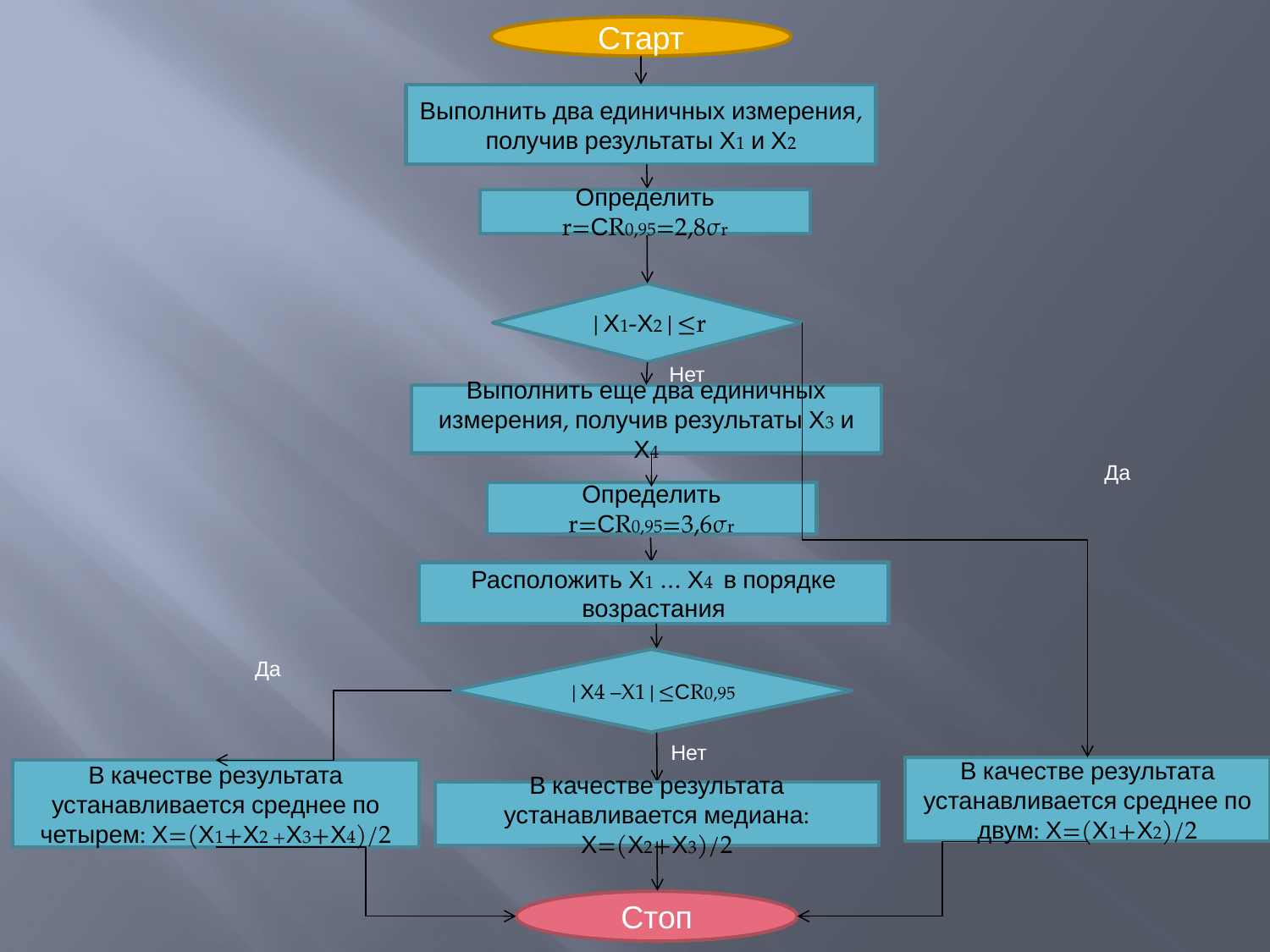

Старт
Выполнить два единичных измерения, получив результаты Х1 и Х2
Определить r=СR0,95=2,8σr
│Х1-Х2│≤r
Нет
Выполнить еще два единичных измерения, получив результаты Х3 и Х4
Да
Определить r=СR0,95=3,6σr
Расположить Х1 … Х4  в порядке возрастания
Да
│Х4 –X1│≤СR0,95
Нет
В качестве результата устанавливается медиана: Х=(Х2+Х3)/2
В качестве результата устанавливается среднее по двум: Х=(Х1+Х2)/2
В качестве результата устанавливается среднее по четырем: Х=(Х1+Х2 +Х3+Х4)/2
Стоп